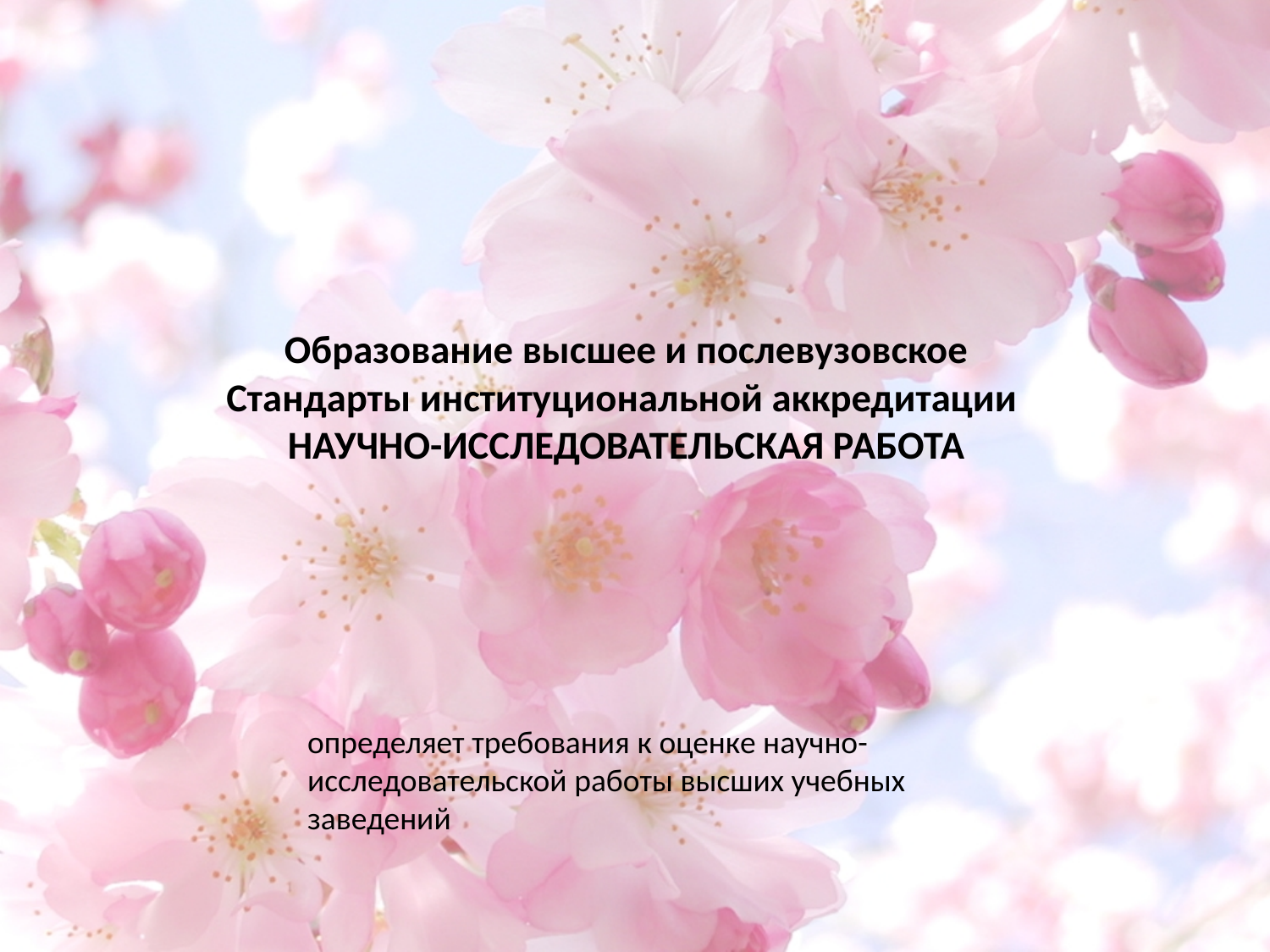

# Образование высшее и послевузовское Стандарты институциональной аккредитации  НАУЧНО-ИССЛЕДОВАТЕЛЬСКАЯ РАБОТА
определяет требования к оценке научно- исследовательской работы высших учебных заведений